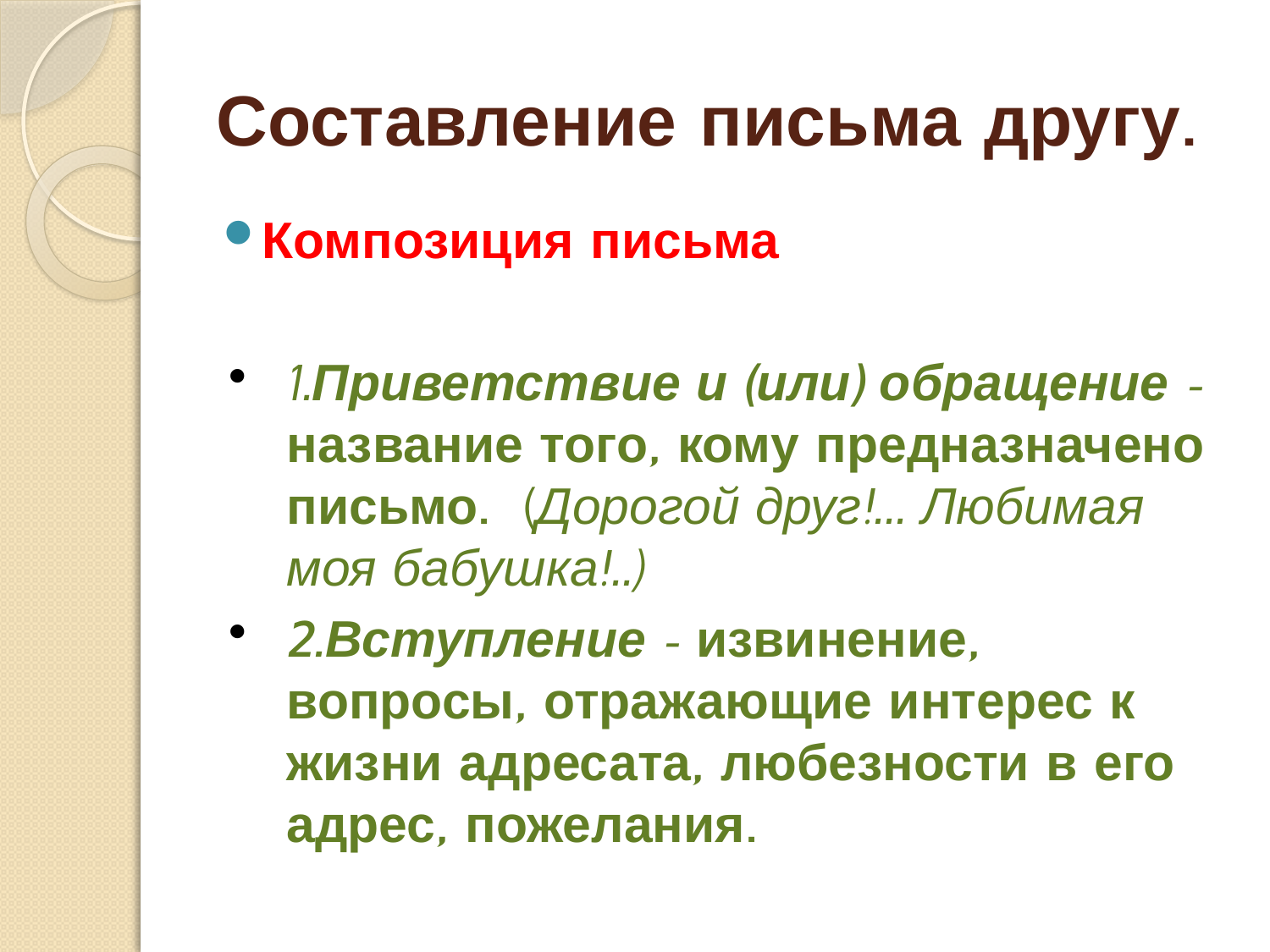

# Составление письма другу.
Композиция письма

1.Приветствие и (или) обращение - название того, кому предназначено письмо.  (Дорогой друг!... Любимая моя бабушка!..)
2.Вступление - извинение, вопросы, отражающие интерес к жизни адресата, любезности в его адрес, пожелания.